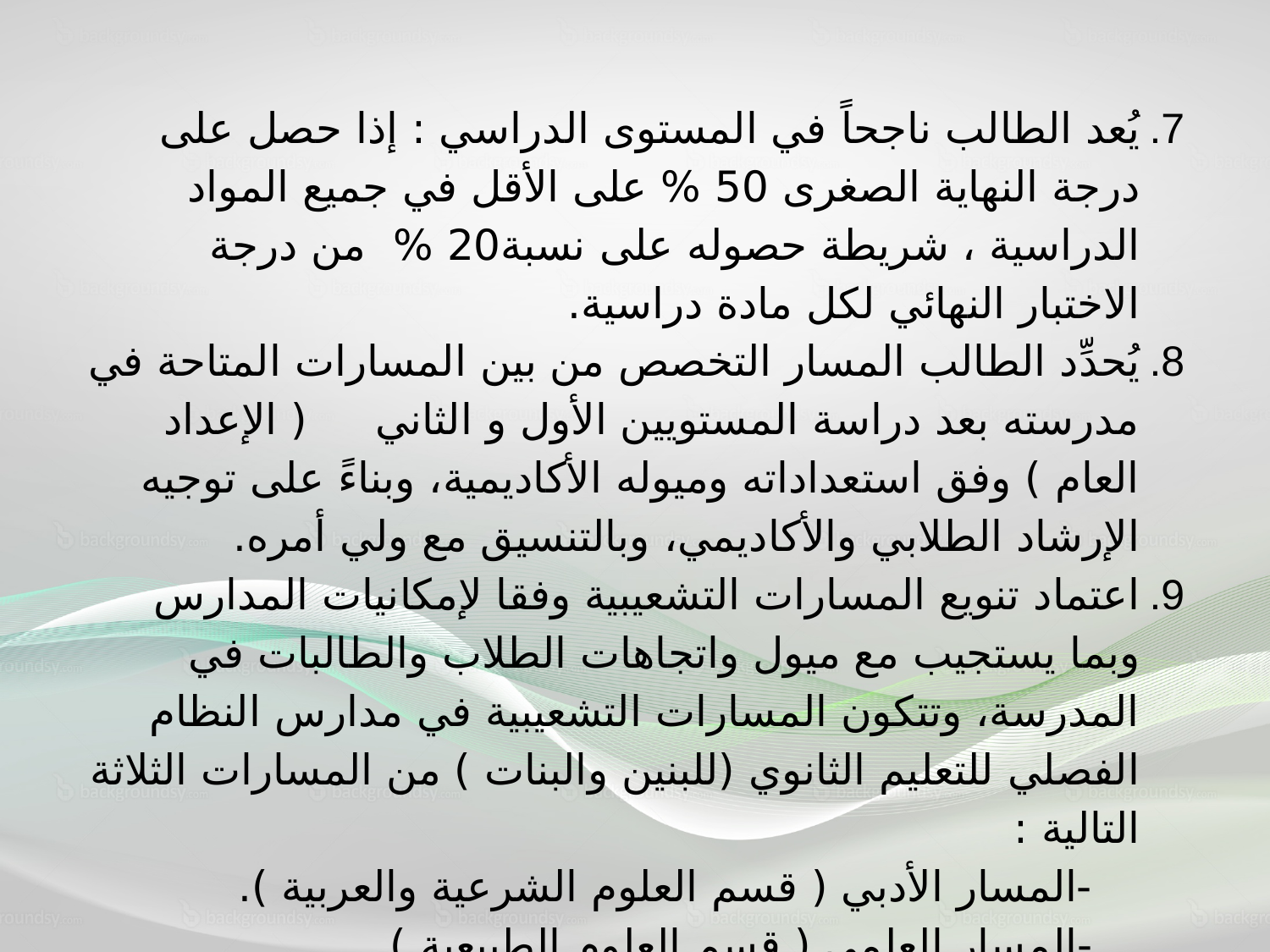

يُعد الطالب ناجحاً في المستوى الدراسي : إذا حصل على درجة النهاية الصغرى 50 % على الأقل في جميع المواد الدراسية ، شريطة حصوله على نسبة20 %  من درجة الاختبار النهائي لكل مادة دراسية.
يُحدِّد الطالب المسار التخصص من بين المسارات المتاحة في مدرسته بعد دراسة المستويين الأول و الثاني     ( الإعداد العام ) وفق استعداداته وميوله الأكاديمية، وبناءً على توجيه الإرشاد الطلابي والأكاديمي، وبالتنسيق مع ولي أمره.
اعتماد تنويع المسارات التشعيبية وفقا لإمكانيات المدارس وبما يستجيب مع ميول واتجاهات الطلاب والطالبات في المدرسة، وتتكون المسارات التشعيبية في مدارس النظام الفصلي للتعليم الثانوي (للبنين والبنات ) من المسارات الثلاثة التالية :
       -المسار الأدبي ( قسم العلوم الشرعية والعربية ).
       -المسار العلمي ( قسم العلوم الطبيعية ).
       -المسار الإداري (قسم العلوم الإدارية والاجتماعية).